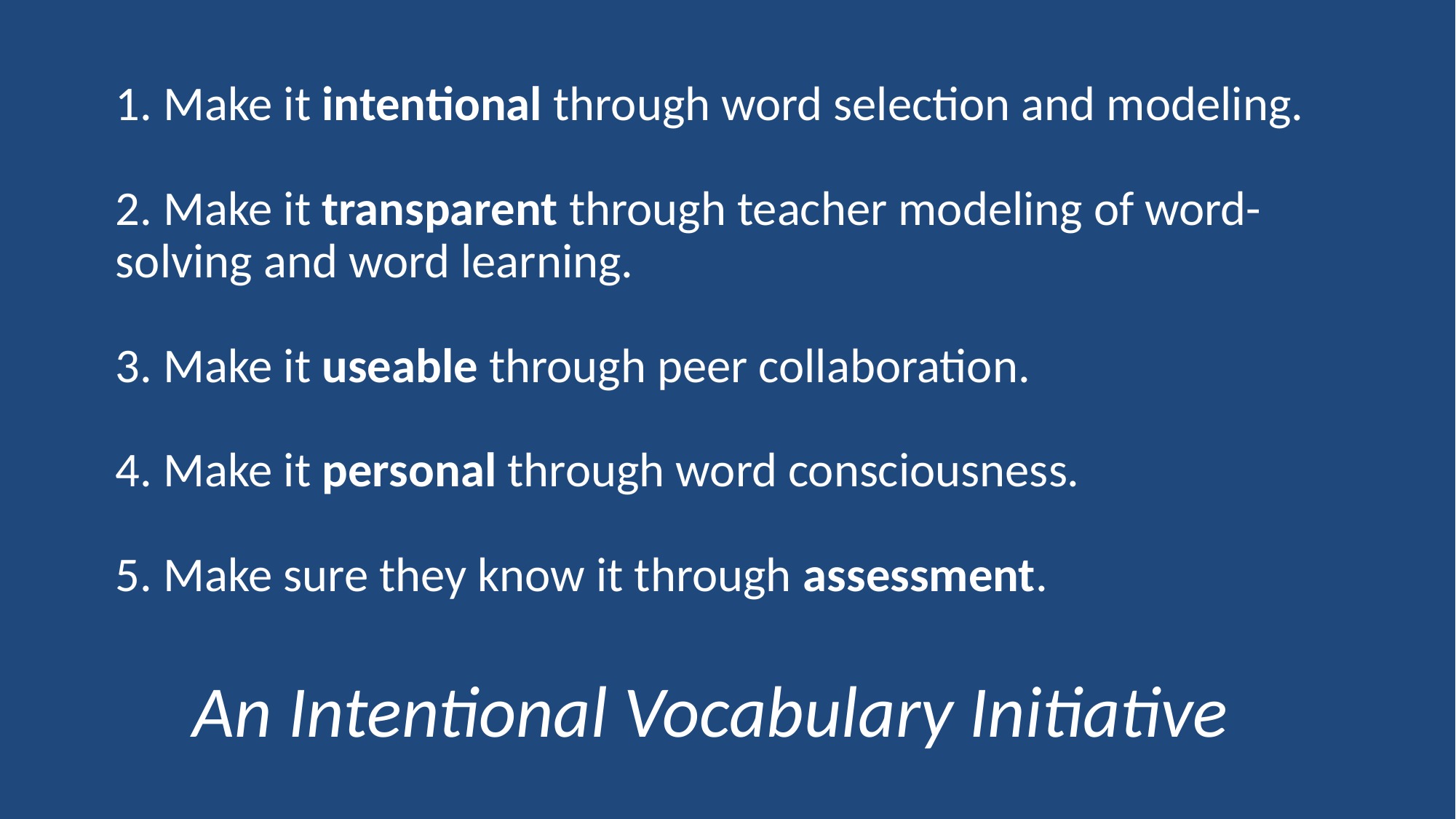

1. Make it intentional through word selection and modeling.

2. Make it transparent through teacher modeling of word-solving and word learning.

3. Make it useable through peer collaboration.

4. Make it personal through word consciousness.

5. Make sure they know it through assessment.

An Intentional Vocabulary Initiative